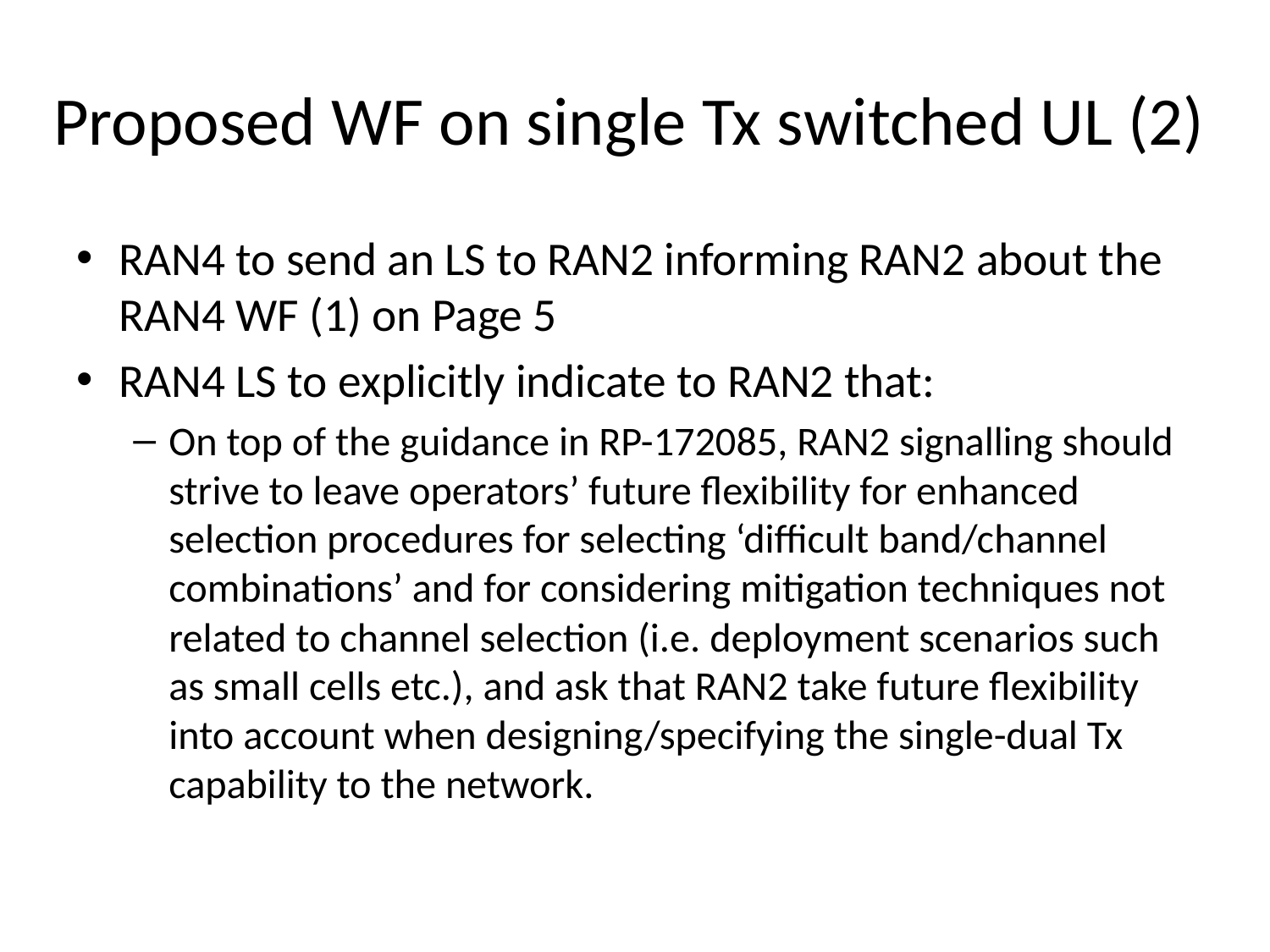

Proposed WF on single Tx switched UL (2)
RAN4 to send an LS to RAN2 informing RAN2 about the RAN4 WF (1) on Page 5
RAN4 LS to explicitly indicate to RAN2 that:
On top of the guidance in RP-172085, RAN2 signalling should strive to leave operators’ future flexibility for enhanced selection procedures for selecting ‘difficult band/channel combinations’ and for considering mitigation techniques not related to channel selection (i.e. deployment scenarios such as small cells etc.), and ask that RAN2 take future flexibility into account when designing/specifying the single-dual Tx capability to the network.